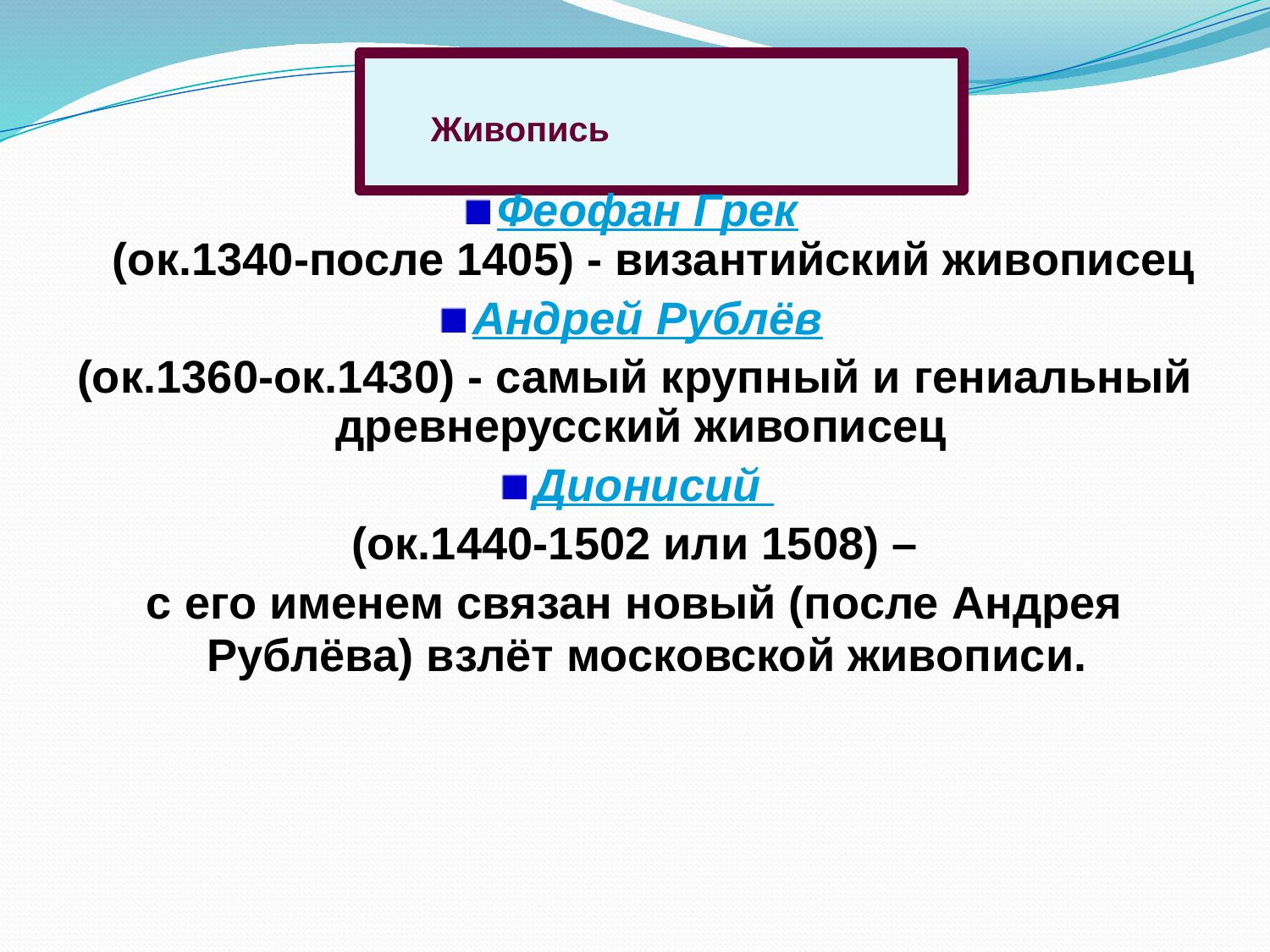

# Живопись

Феофан Грек
(ок.1340-после 1405) - византийский живописец
Андрей Рублёв
(ок.1360-ок.1430) - самый крупный и гениальный древнерусский живописец
Дионисий
(ок.1440-1502 или 1508) –
с его именем связан новый (после Андрея Рублёва) взлёт московской живописи.